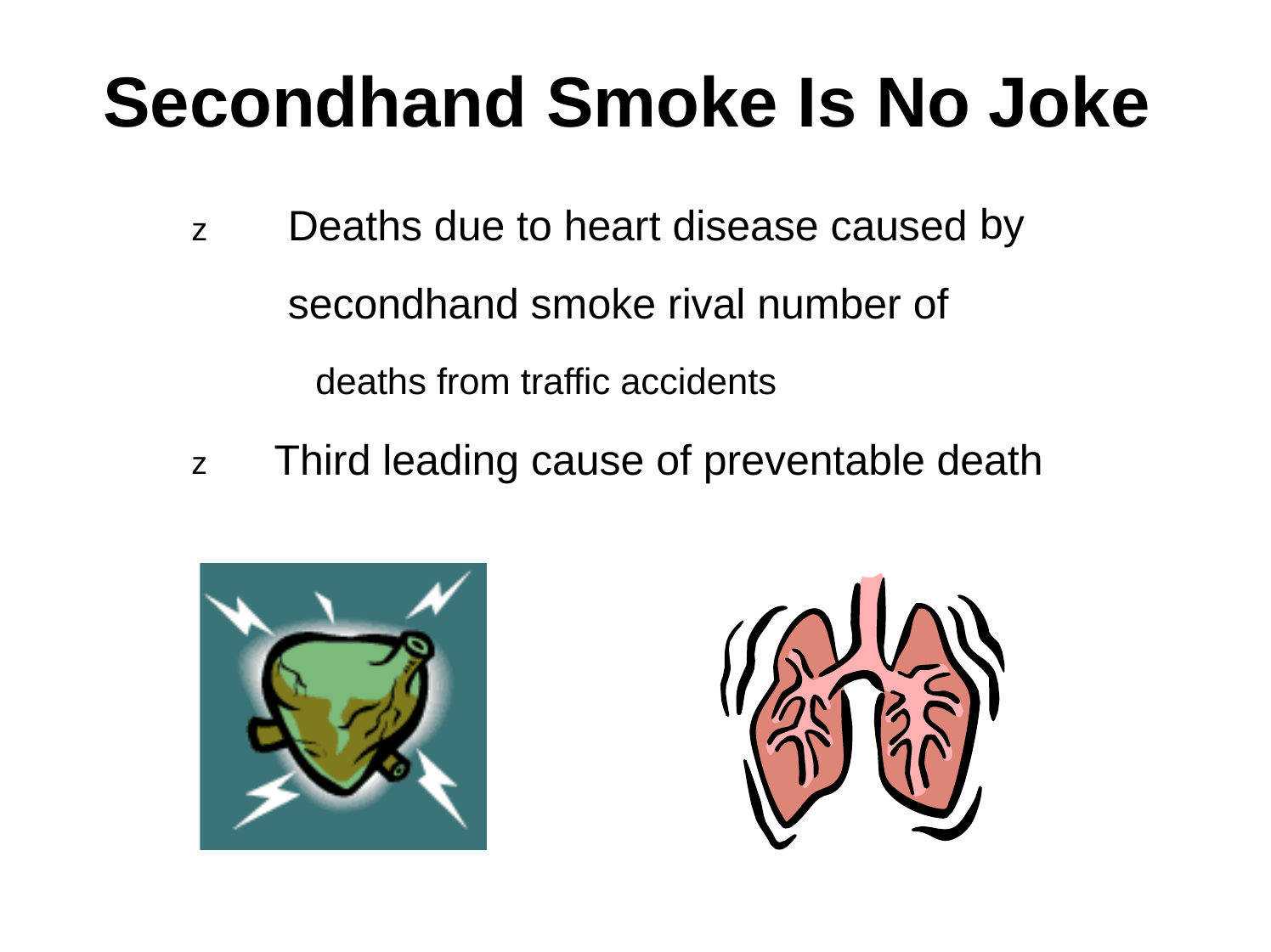

Secondhand Smoke Is No
Deaths due to heart disease caused
secondhand smoke rival number of
deaths from traffic accidents
Joke
by
z
Third leading cause of preventable death
z